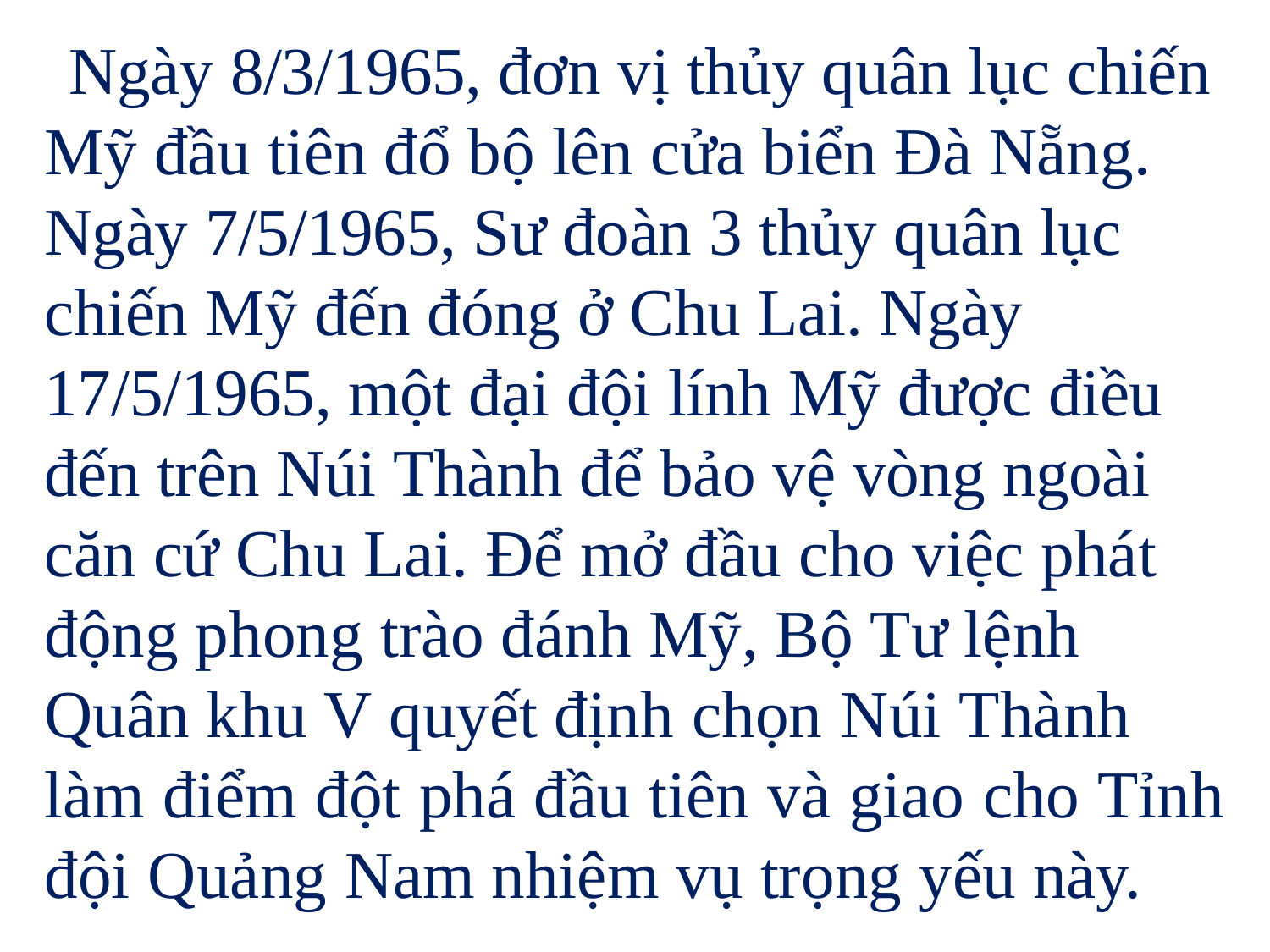

Ngày 8/3/1965, đơn vị thủy quân lục chiến Mỹ đầu tiên đổ bộ lên cửa biển Đà Nẵng. Ngày 7/5/1965, Sư đoàn 3 thủy quân lục chiến Mỹ đến đóng ở Chu Lai. Ngày 17/5/1965, một đại đội lính Mỹ được điều đến trên Núi Thành để bảo vệ vòng ngoài căn cứ Chu Lai. Để mở đầu cho việc phát động phong trào đánh Mỹ, Bộ Tư lệnh Quân khu V quyết định chọn Núi Thành làm điểm đột phá đầu tiên và giao cho Tỉnh đội Quảng Nam nhiệm vụ trọng yếu này.